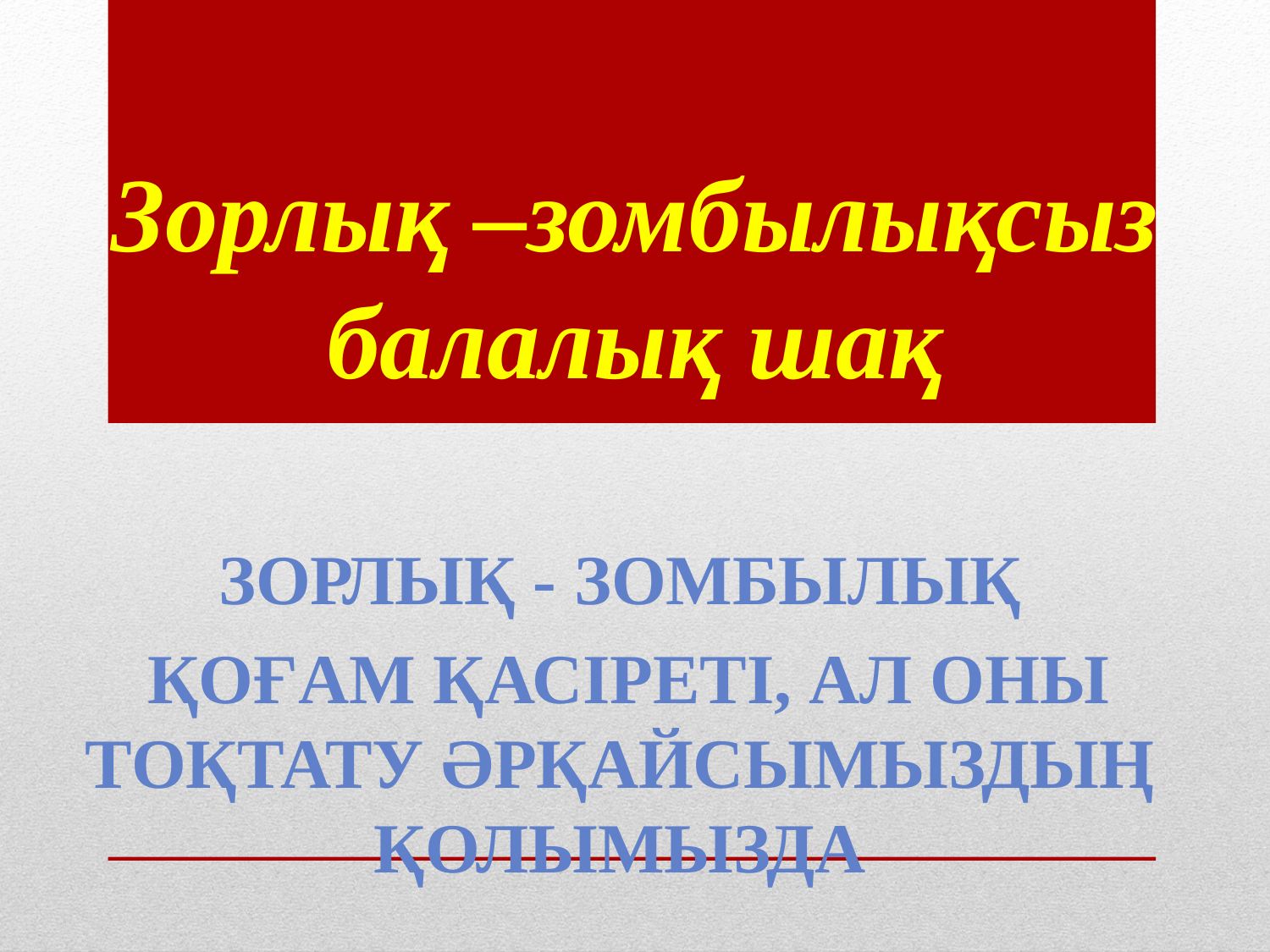

# Зорлық –зомбылықсыз балалық шақ

Зорлық - зомбылық
 қоғам қасіреті, ал оны тоқтату әрқайсымыздың қолымызда